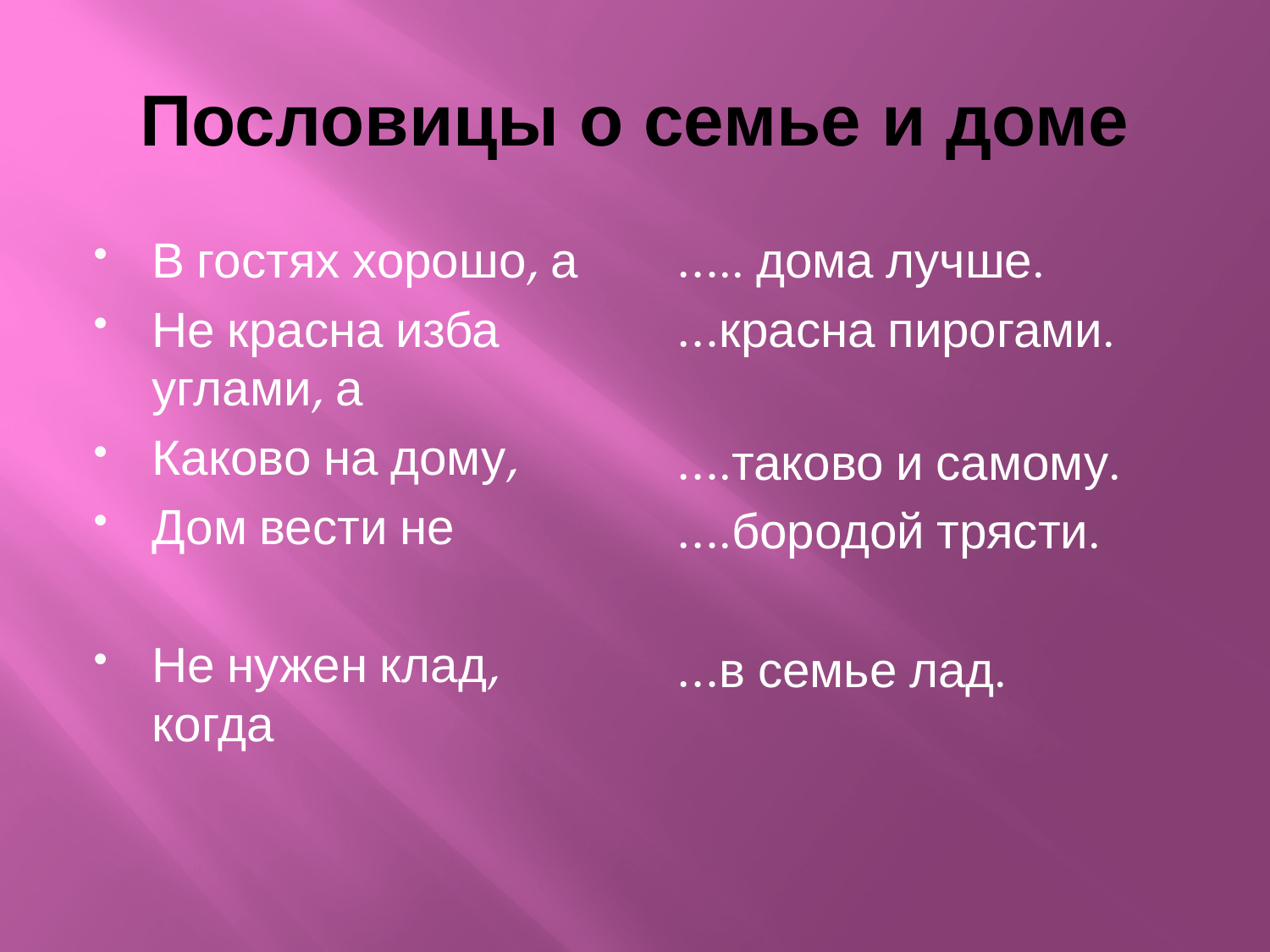

# Пословицы о семье и доме
В гостях хорошо, а
Не красна изба углами, а
Каково на дому,
Дом вести не

Не нужен клад, когда
….. дома лучше.
…красна пирогами.

….таково и самому.
….бородой трясти.

…в семье лад.